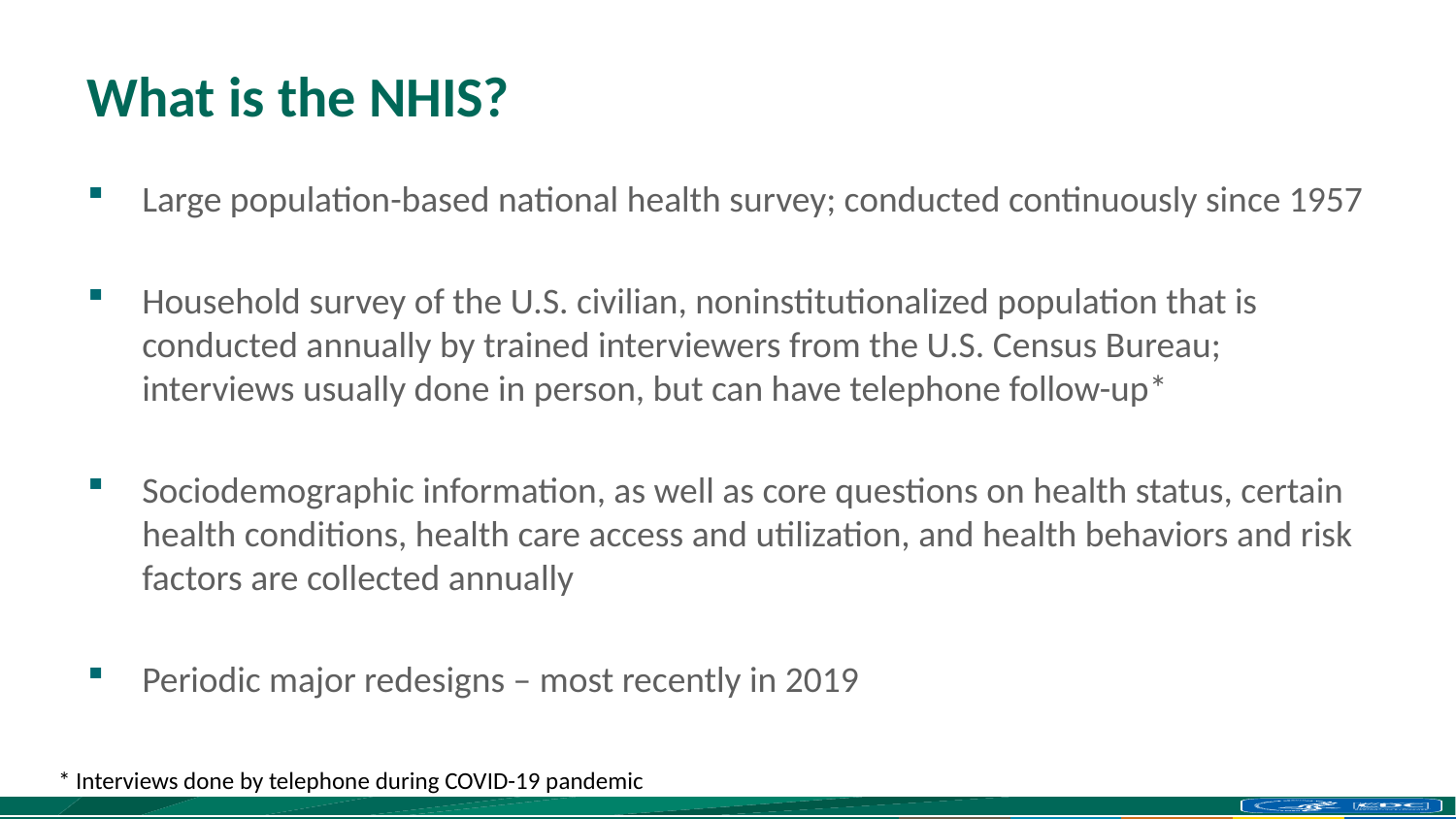

# What is the NHIS?
Large population-based national health survey; conducted continuously since 1957

Household survey of the U.S. civilian, noninstitutionalized population that is conducted annually by trained interviewers from the U.S. Census Bureau; interviews usually done in person, but can have telephone follow-up*

Sociodemographic information, as well as core questions on health status, certain health conditions, health care access and utilization, and health behaviors and risk factors are collected annually

Periodic major redesigns – most recently in 2019

* Interviews done by telephone during COVID-19 pandemic